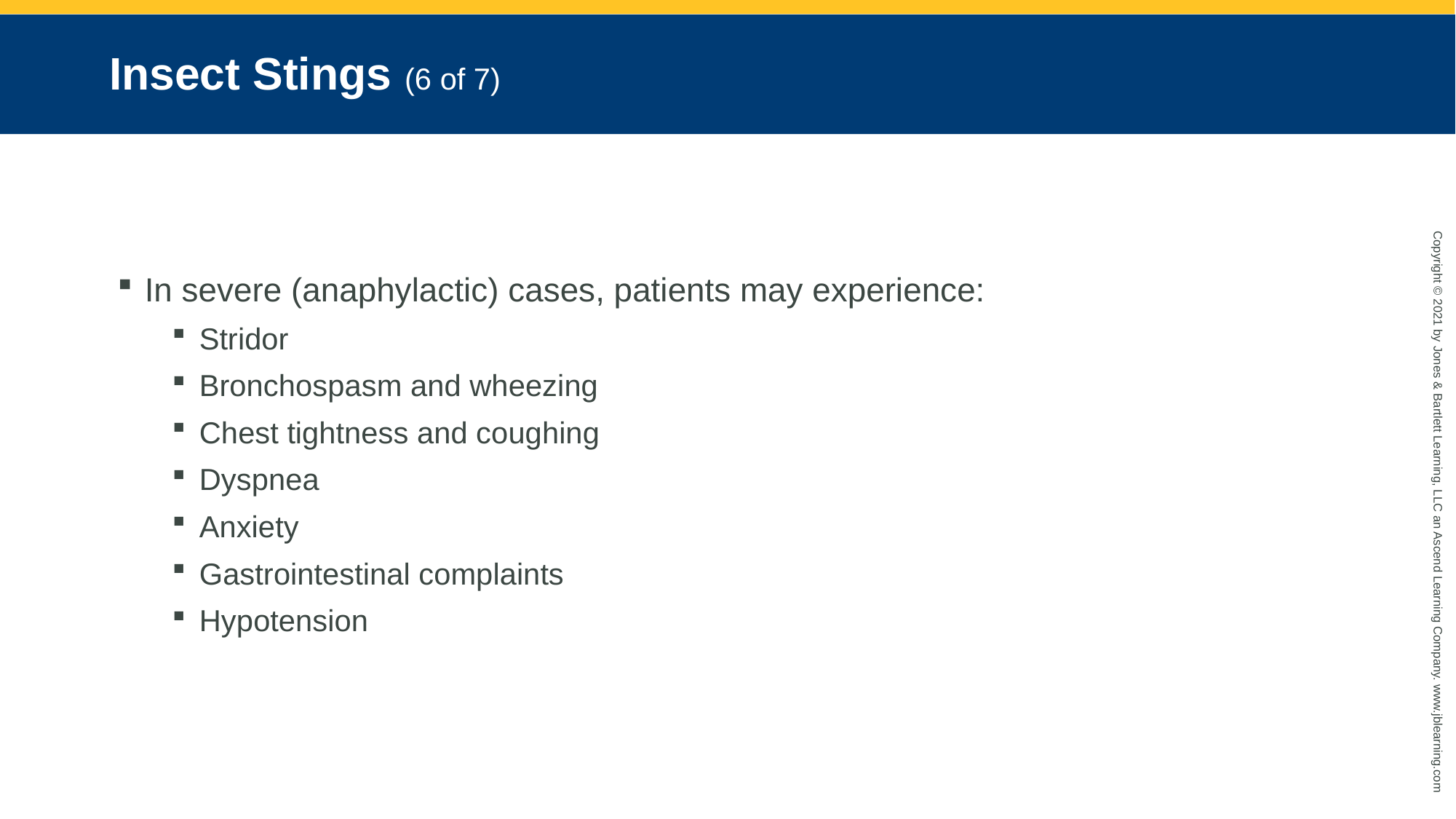

# Insect Stings (6 of 7)
In severe (anaphylactic) cases, patients may experience:
Stridor
Bronchospasm and wheezing
Chest tightness and coughing
Dyspnea
Anxiety
Gastrointestinal complaints
Hypotension